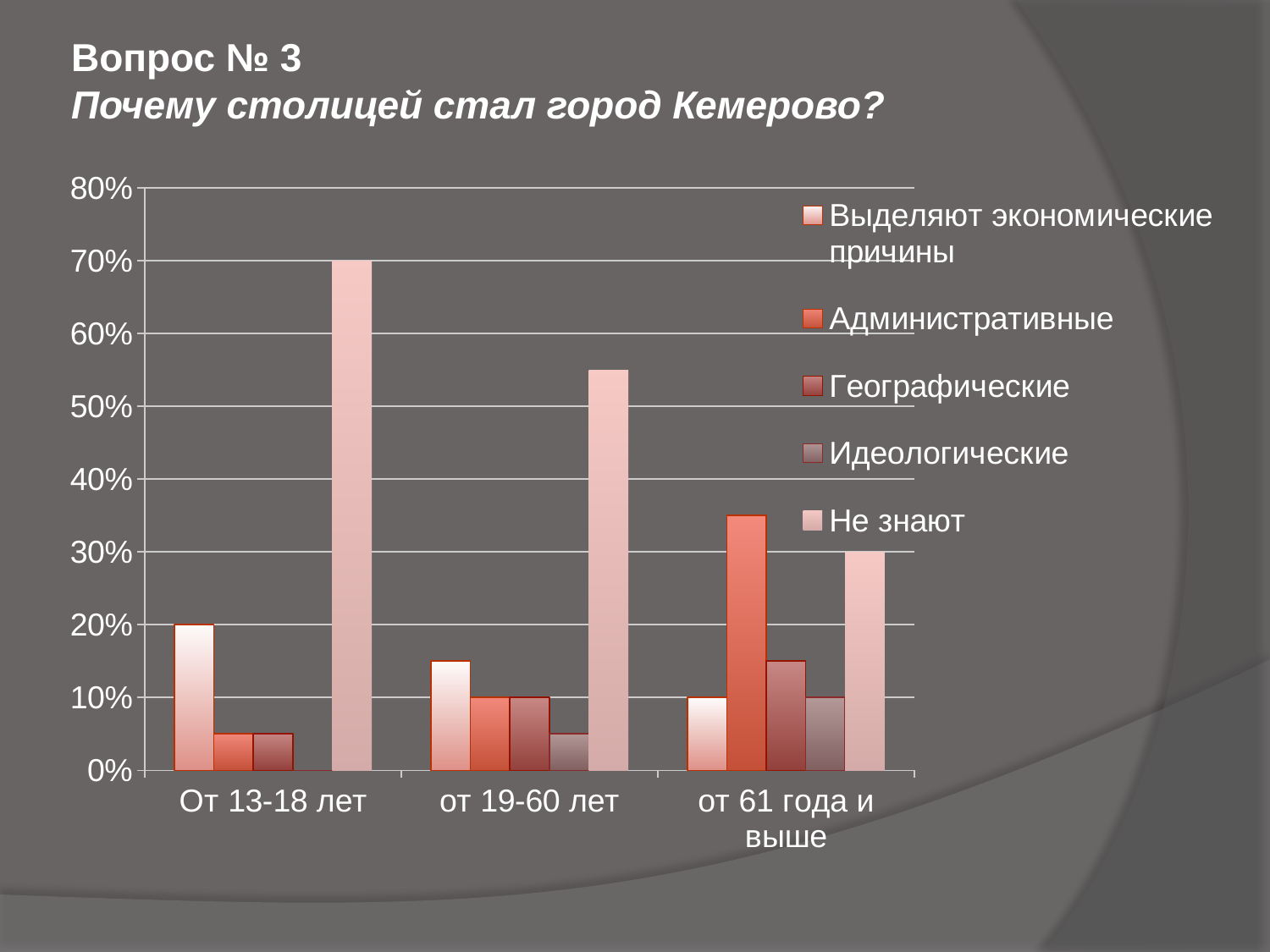

# Вопрос № 3 Почему столицей стал город Кемерово?

### Chart

| Category | Выделяют экономические причины | Административные | Географические | Идеологические | Не знают |
|---|---|---|---|---|---|
| От 13-18 лет | 0.2 | 0.05 | 0.05 | 0.0 | 0.7 |
| от 19-60 лет | 0.15 | 0.1 | 0.1 | 0.05 | 0.55 |
| от 61 года и выше | 0.1 | 0.35 | 0.15 | 0.1 | 0.3 |